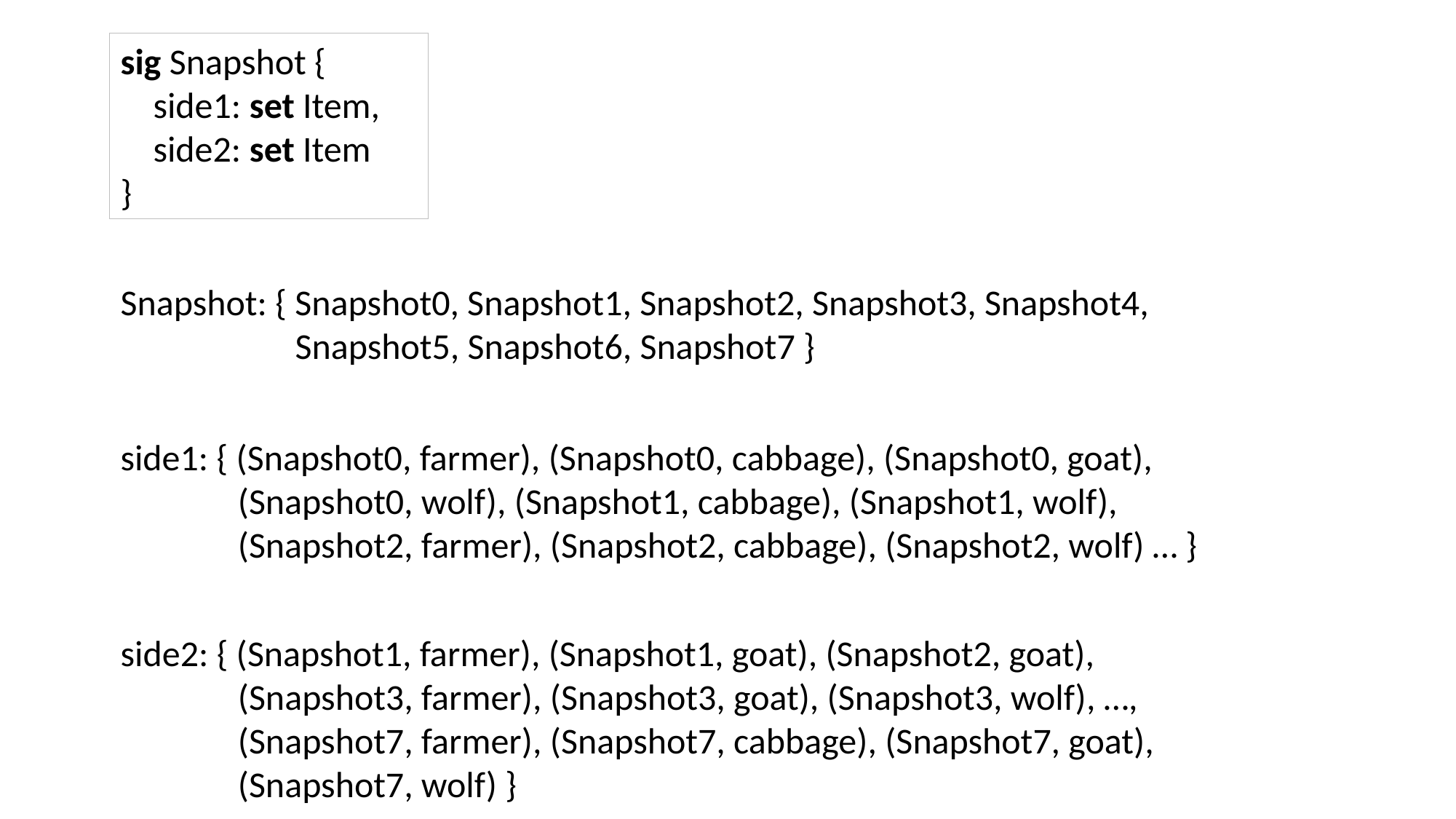

sig Snapshot {
    side1: set Item,
    side2: set Item
}
Snapshot: { Snapshot0, Snapshot1, Snapshot2, Snapshot3, Snapshot4,
	        Snapshot5, Snapshot6, Snapshot7 }
side1: { (Snapshot0, farmer), (Snapshot0, cabbage), (Snapshot0, goat),
 	 (Snapshot0, wolf), (Snapshot1, cabbage), (Snapshot1, wolf),
 	 (Snapshot2, farmer), (Snapshot2, cabbage), (Snapshot2, wolf) … }
side2: { (Snapshot1, farmer), (Snapshot1, goat), (Snapshot2, goat),
 	 (Snapshot3, farmer), (Snapshot3, goat), (Snapshot3, wolf), …,
 	 (Snapshot7, farmer), (Snapshot7, cabbage), (Snapshot7, goat),
 	 (Snapshot7, wolf) }